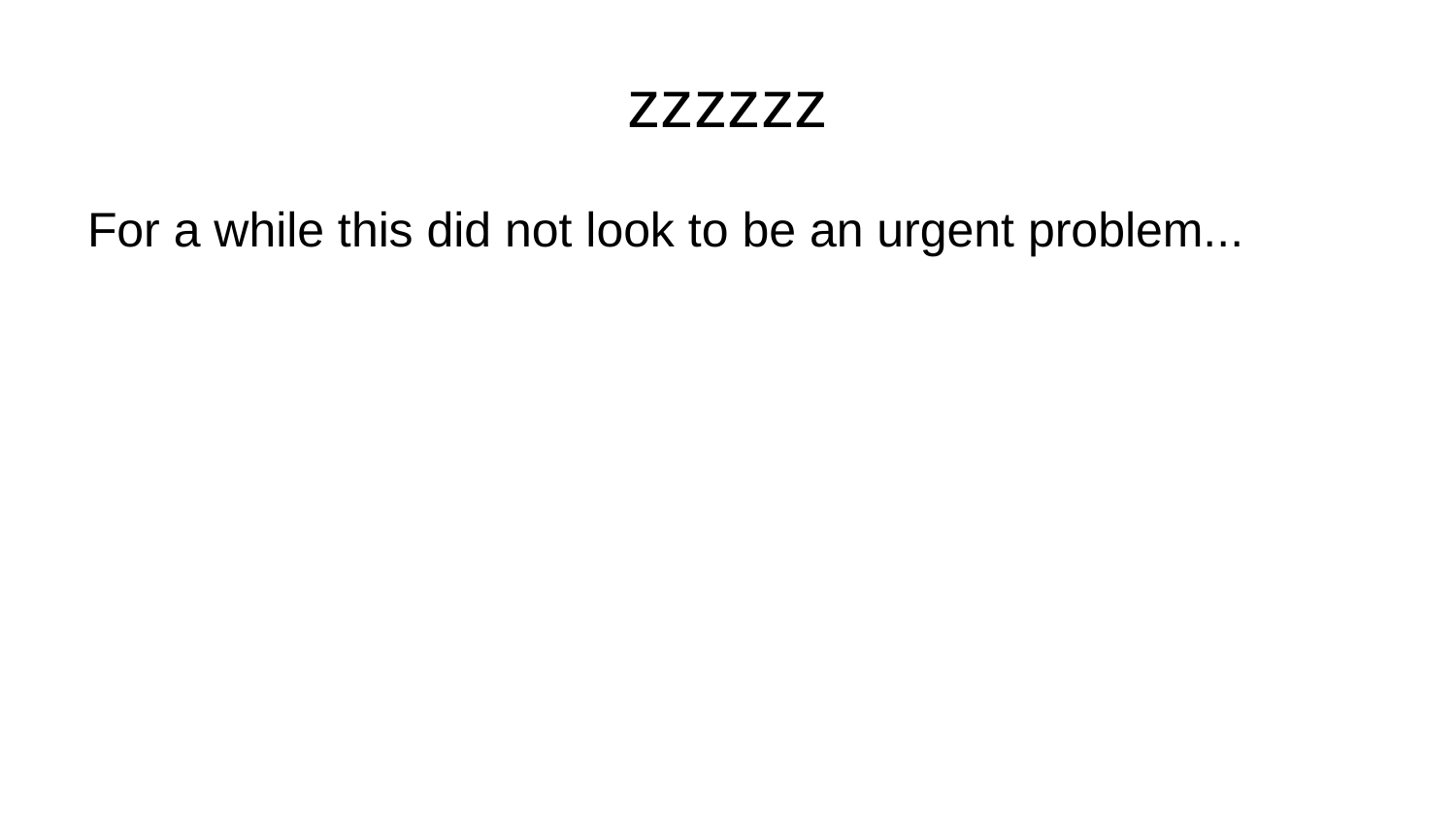

# zzzzzz
For a while this did not look to be an urgent problem...